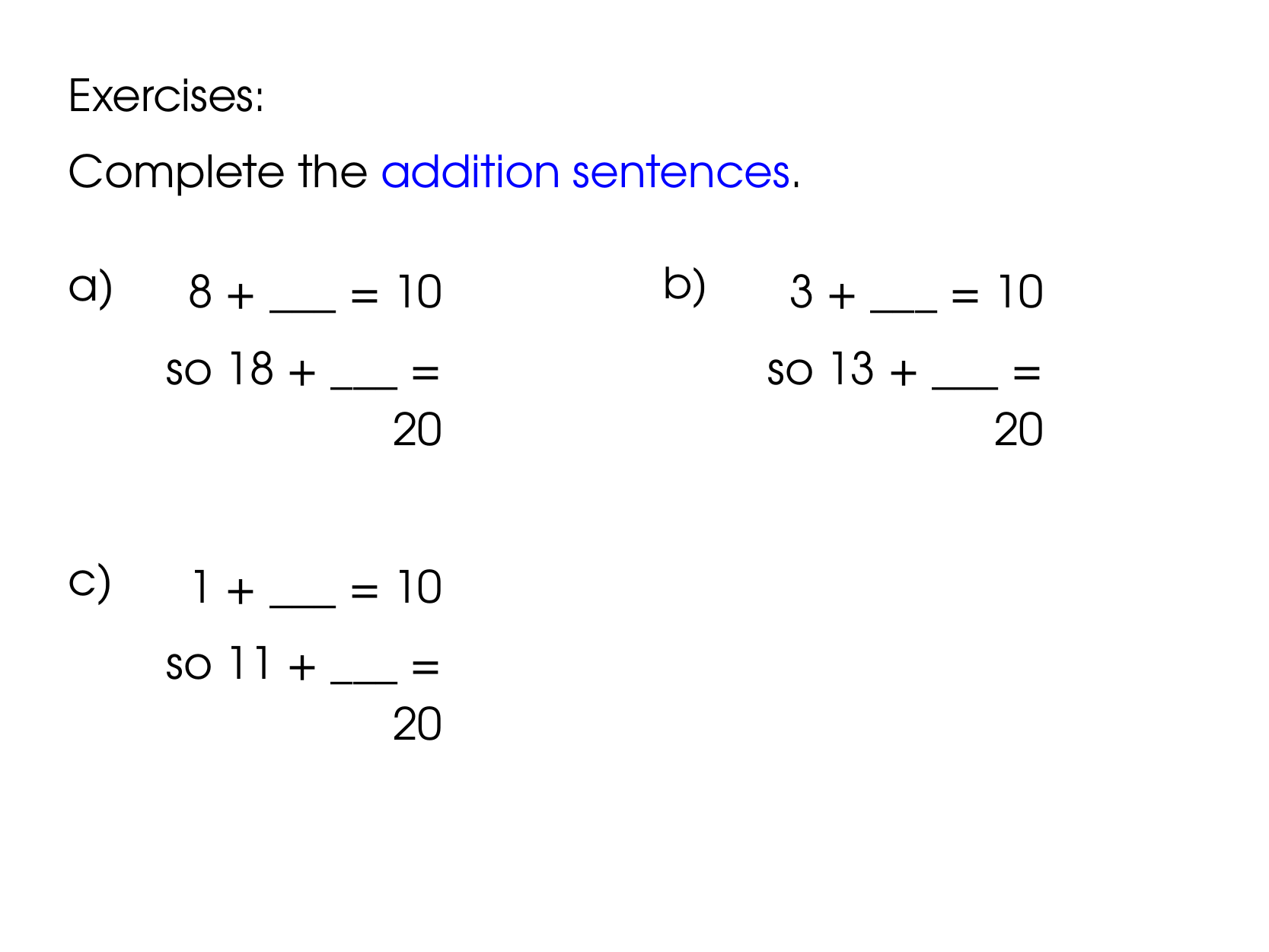

Exercises:
Complete the addition sentences.
a)
8 + ___ = 10
so 18 + ___ = 20
b)
3 + ___ = 10
so 13 + ___ = 20
c)
1 + ___ = 10
so 11 + ___ = 20